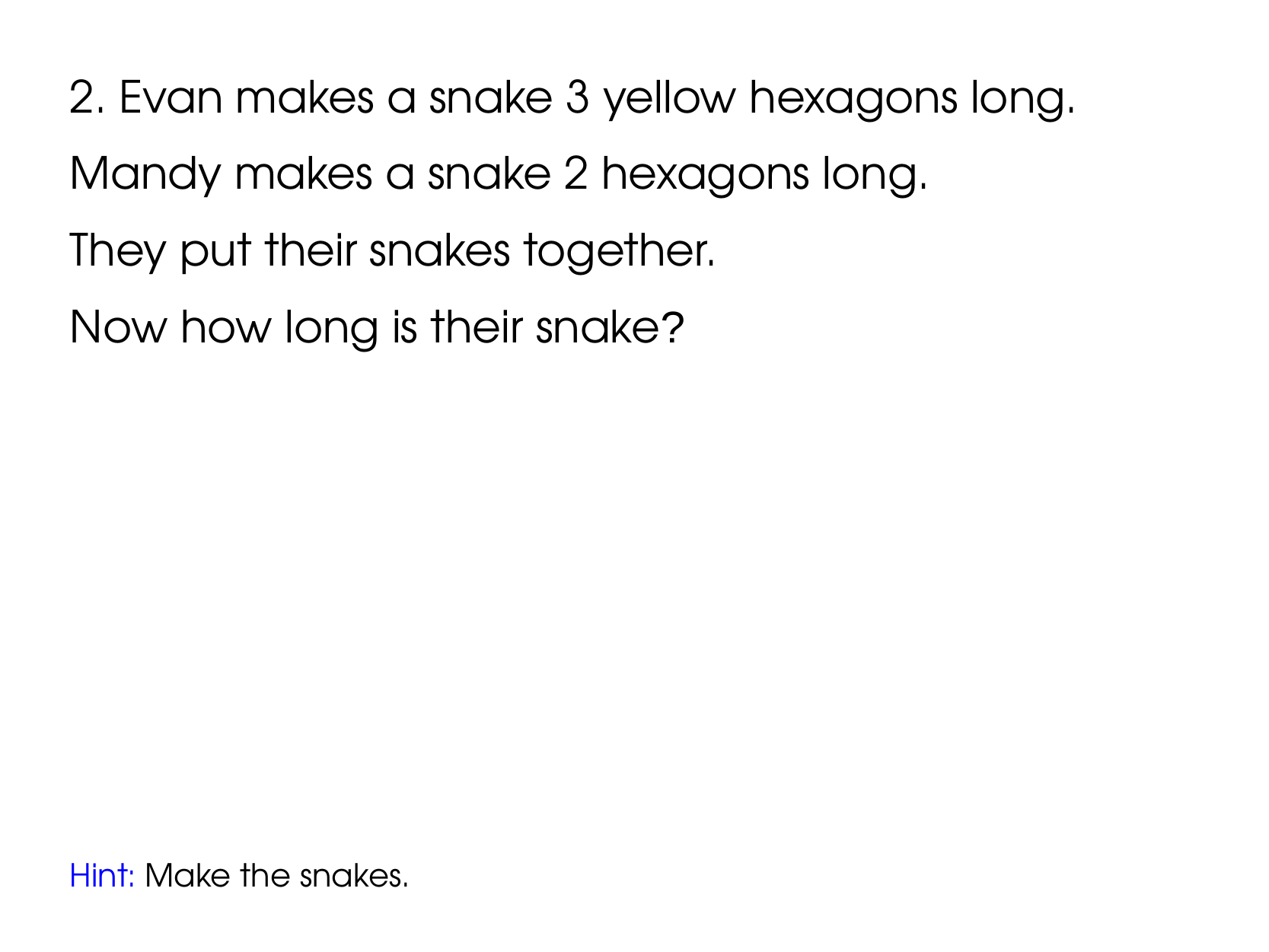

2. Evan makes a snake 3 yellow hexagons long.
Mandy makes a snake 2 hexagons long.
They put their snakes together.
Now how long is their snake?
Hint: Make the snakes.